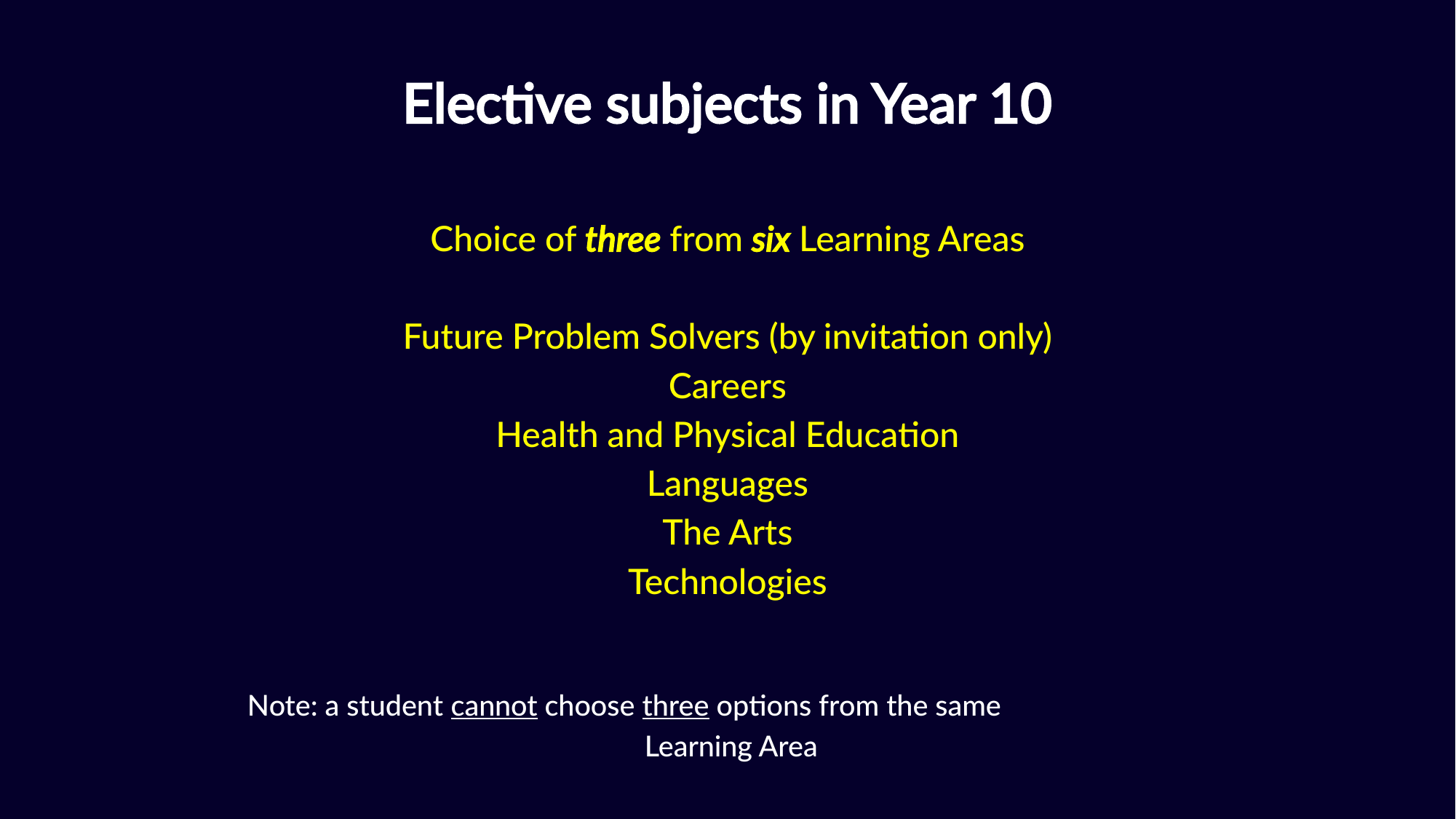

# Elective subjects in Year 10

Choice of three from six Learning Areas

Future Problem Solvers (by invitation only)
Careers
Health and Physical Education
Languages
The Arts
Technologies

Note: a student cannot choose three options from the same
 Learning Area